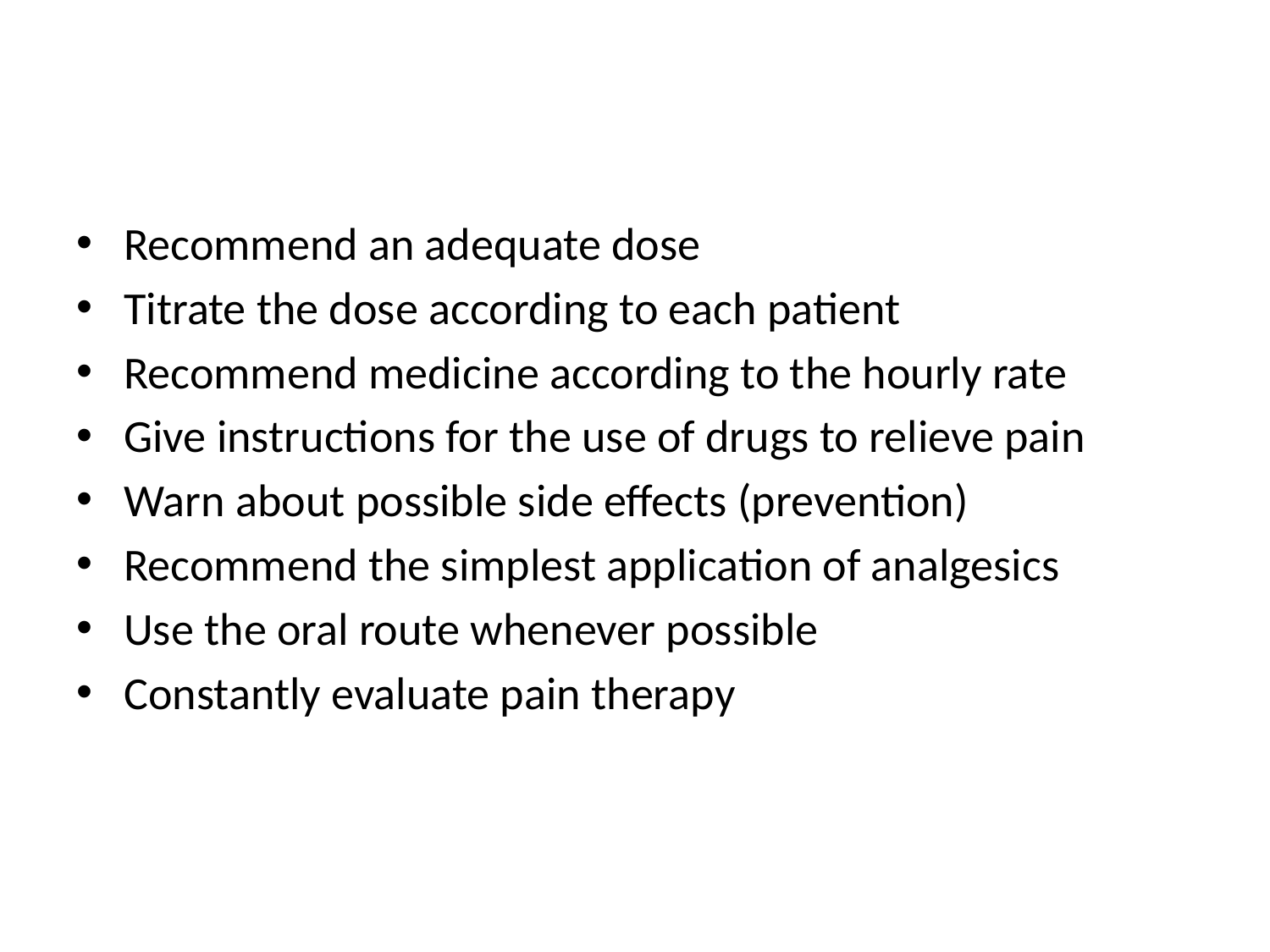

#
Recommend an adequate dose
Titrate the dose according to each patient
Recommend medicine according to the hourly rate
Give instructions for the use of drugs to relieve pain
Warn about possible side effects (prevention)
Recommend the simplest application of analgesics
Use the oral route whenever possible
Constantly evaluate pain therapy